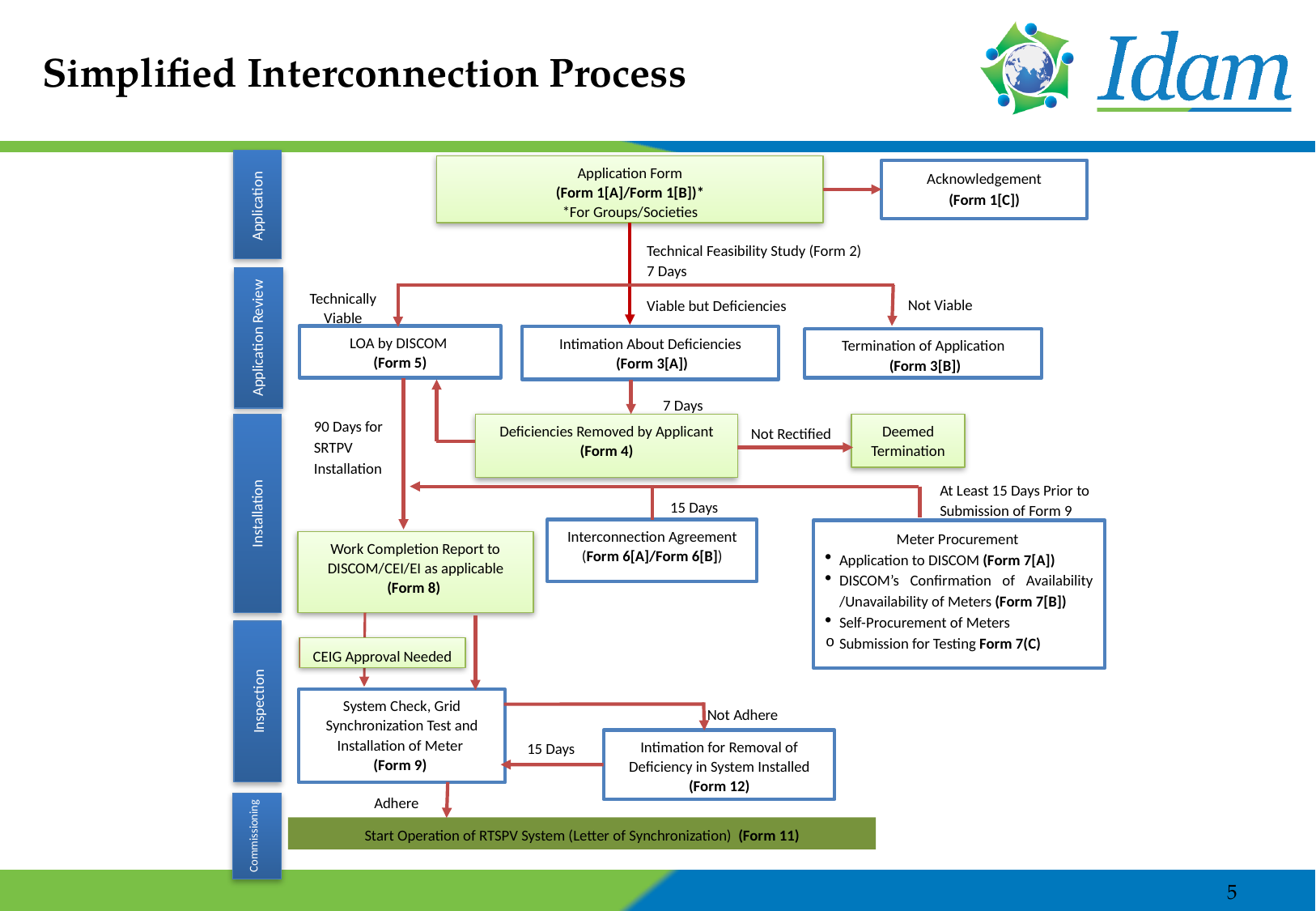

# Simplified Interconnection Process
Application
Application Form
(Form 1[A]/Form 1[B])*
*For Groups/Societies
Acknowledgement
(Form 1[C])
Technical Feasibility Study (Form 2)
7 Days

Application Review
Technically Viable

Not Viable

Viable but Deficiencies
LOA by DISCOM
(Form 5)

Intimation About Deficiencies
 (Form 3[A])
Termination of Application
 (Form 3[B])

7 Days
90 Days for SRTPV Installation
Deficiencies Removed by Applicant (Form 4)
Installation
Deemed Termination
Not Rectified
At Least 15 Days Prior to Submission of Form 9
15 Days
Interconnection Agreement (Form 6[A]/Form 6[B])
Meter Procurement
Application to DISCOM (Form 7[A])
DISCOM’s Confirmation of Availability /Unavailability of Meters (Form 7[B])
Self-Procurement of Meters
Submission for Testing Form 7(C)
Work Completion Report to DISCOM/CEI/EI as applicable (Form 8)
Inspection
CEIG Approval Needed
System Check, Grid Synchronization Test and Installation of Meter
(Form 9)
Not Adhere
Intimation for Removal of Deficiency in System Installed (Form 12)
15 Days
Adhere
Commissioning
Start Operation of RTSPV System (Letter of Synchronization)  (Form 11)
5